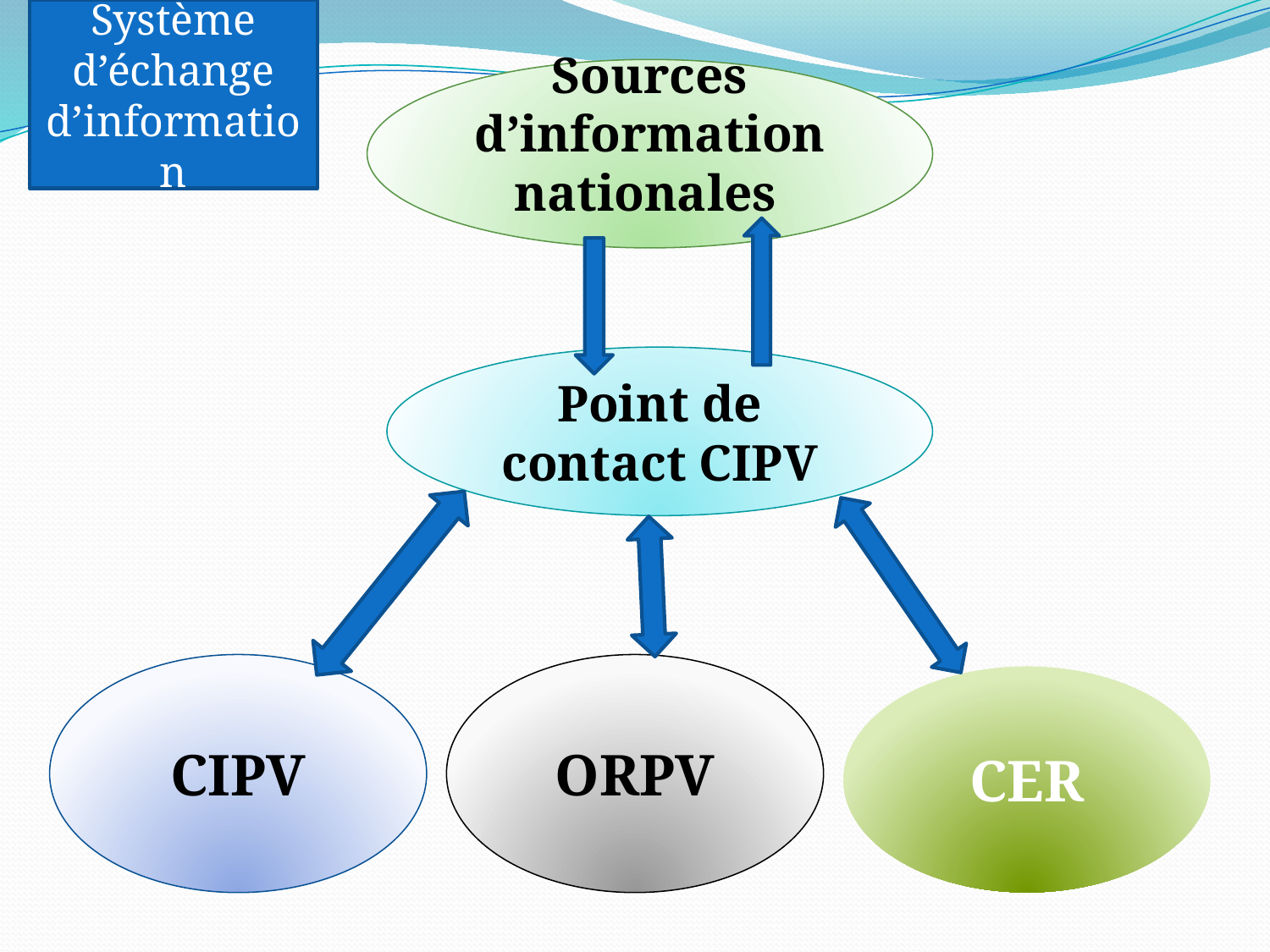

Système d’échange d’information
Sources d’information nationales

Point de contact CIPV

CIPV
ORPV
CER